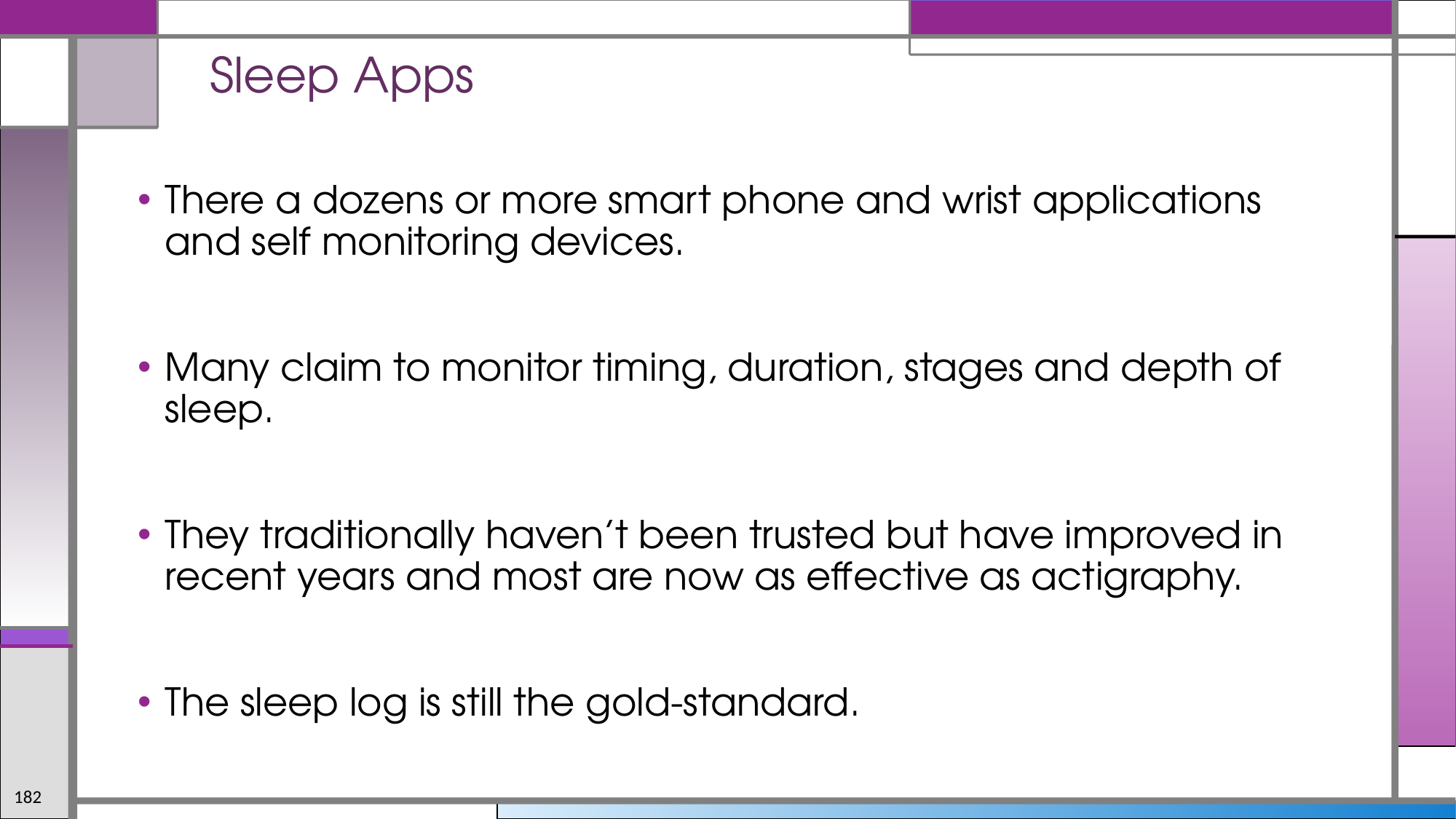

# Sleep Apps
There a dozens or more smart phone and wrist applications and self monitoring devices.

Many claim to monitor timing, duration, stages and depth of sleep.

They traditionally haven’t been trusted but have improved in recent years and most are now as effective as actigraphy.

The sleep log is still the gold-standard.
182